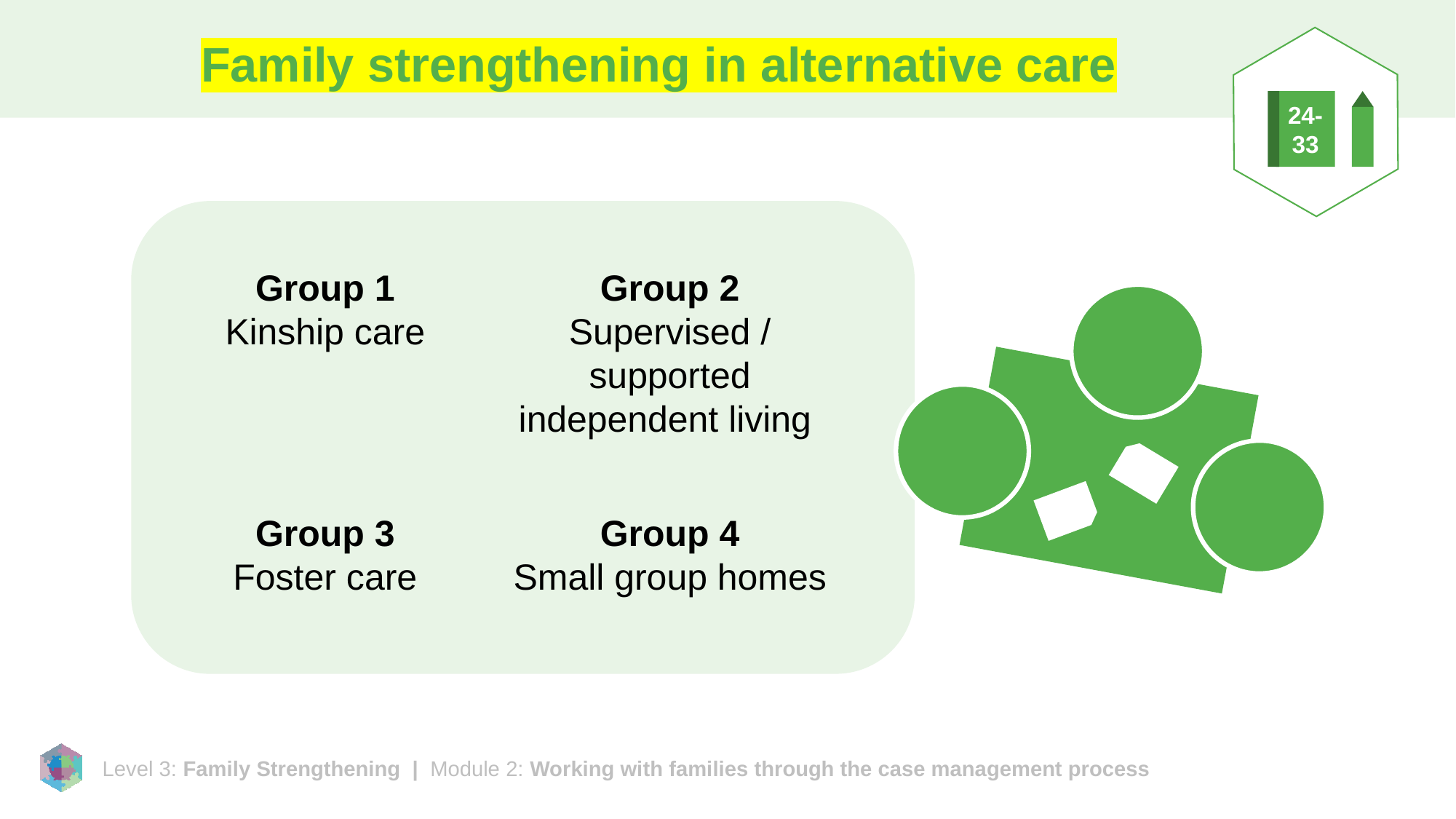

# Family strengthening in alternative care

24-
33

Group 1
Kinship care
Group 2
Supervised / supported independent living

Group 3
Foster care
Group 4
Small group homes